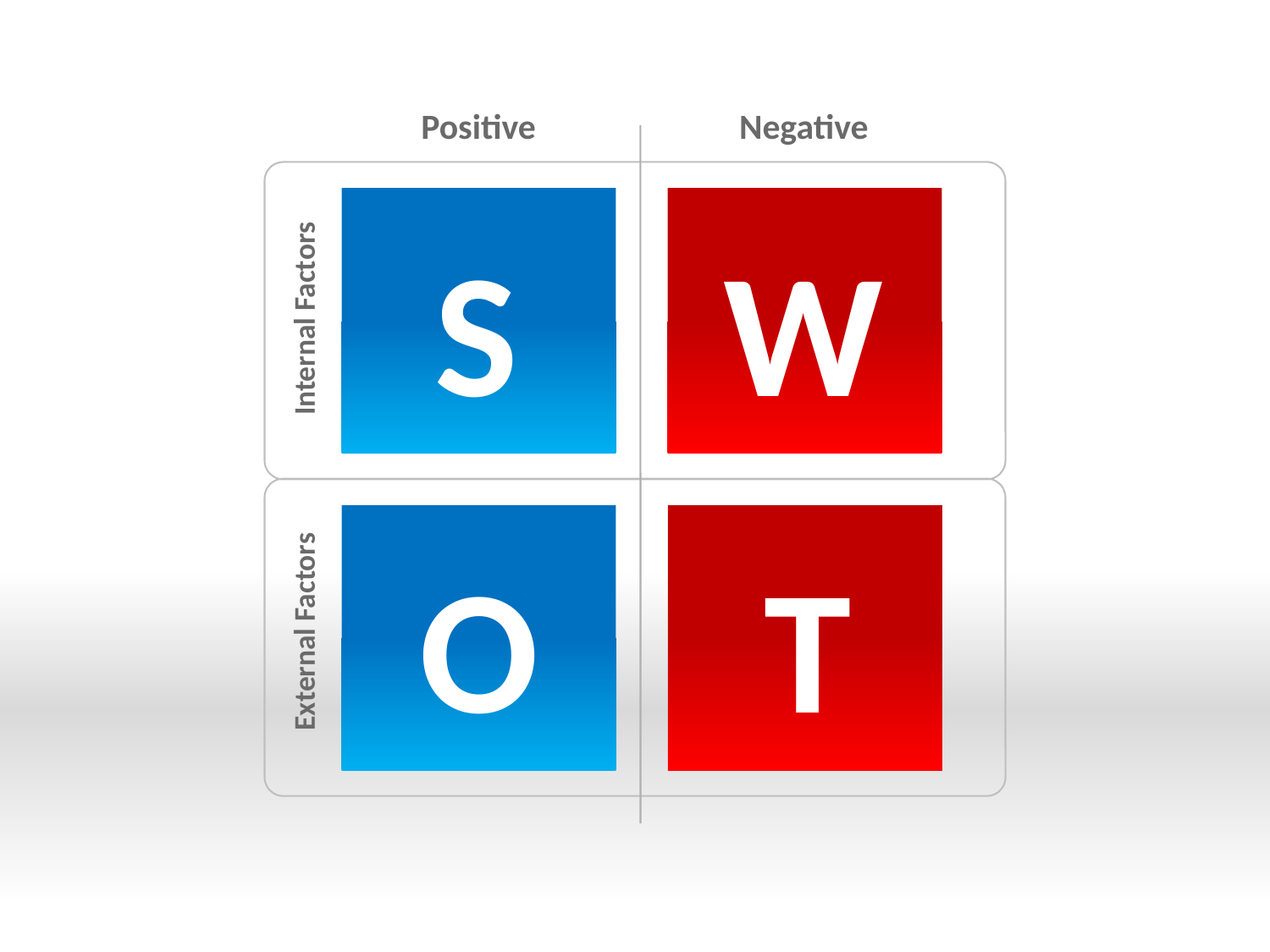

Positive
Negative

S
W

Internal Factors

O
T
External Factors